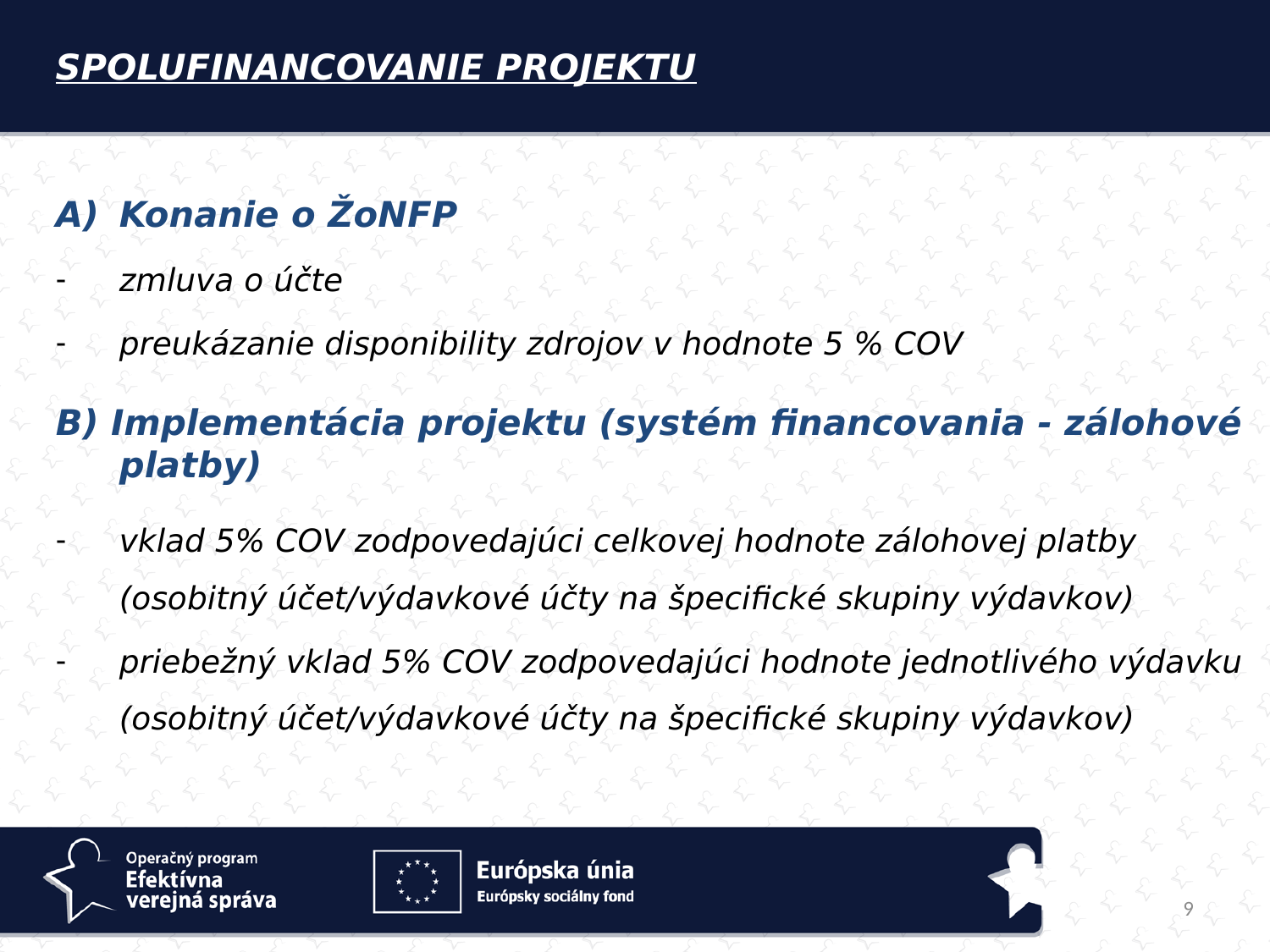

Spolufinancovanie projektu

Konanie o ŽoNFP
zmluva o účte
preukázanie disponibility zdrojov v hodnote 5 % COV
B) Implementácia projektu (systém financovania - zálohové platby)
vklad 5% COV zodpovedajúci celkovej hodnote zálohovej platby (osobitný účet/výdavkové účty na špecifické skupiny výdavkov)
priebežný vklad 5% COV zodpovedajúci hodnote jednotlivého výdavku (osobitný účet/výdavkové účty na špecifické skupiny výdavkov)

9